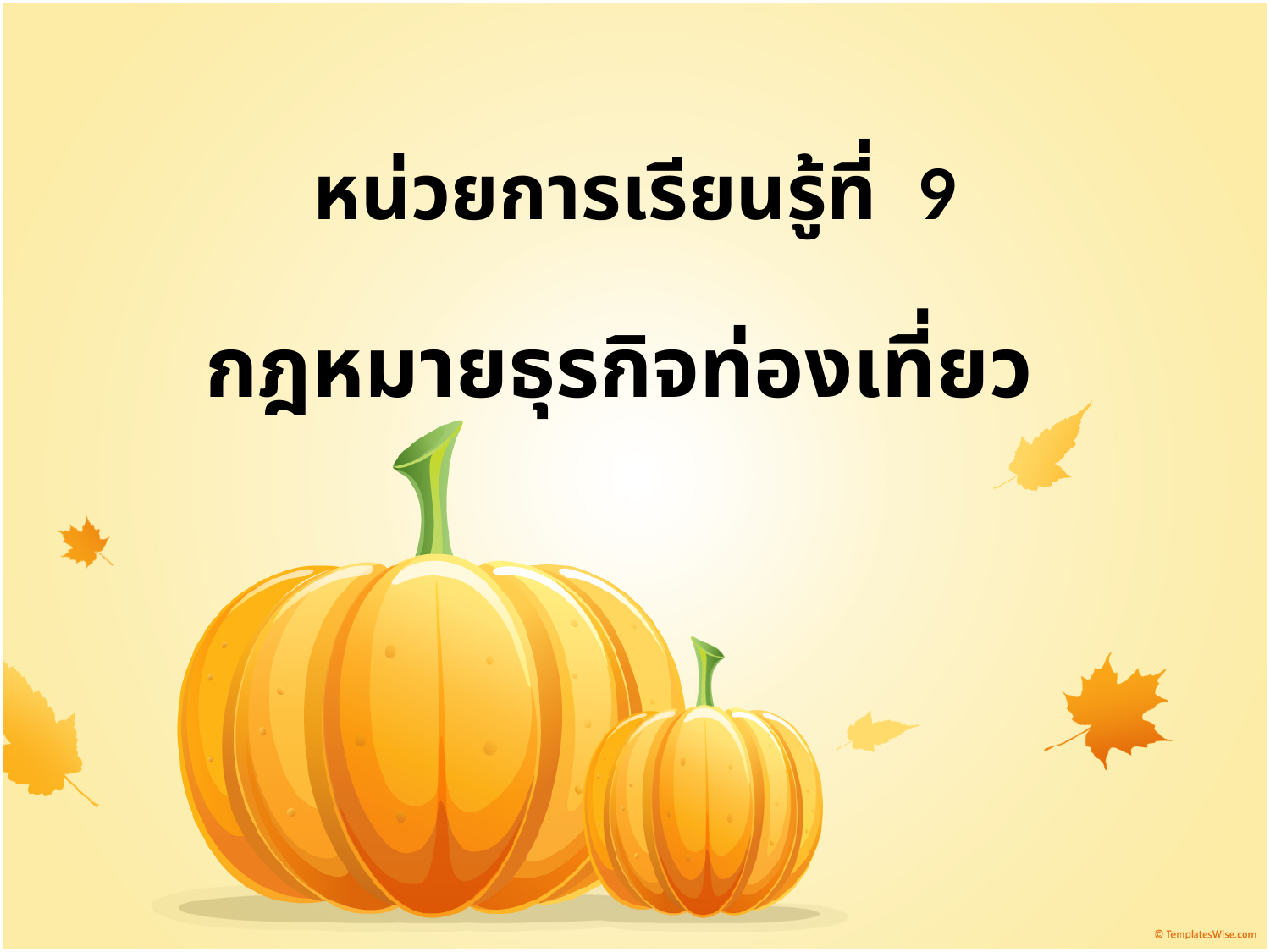

# หน่วยการเรียนรู้ที่  9
กฎหมายธุรกิจท่องเที่ยว